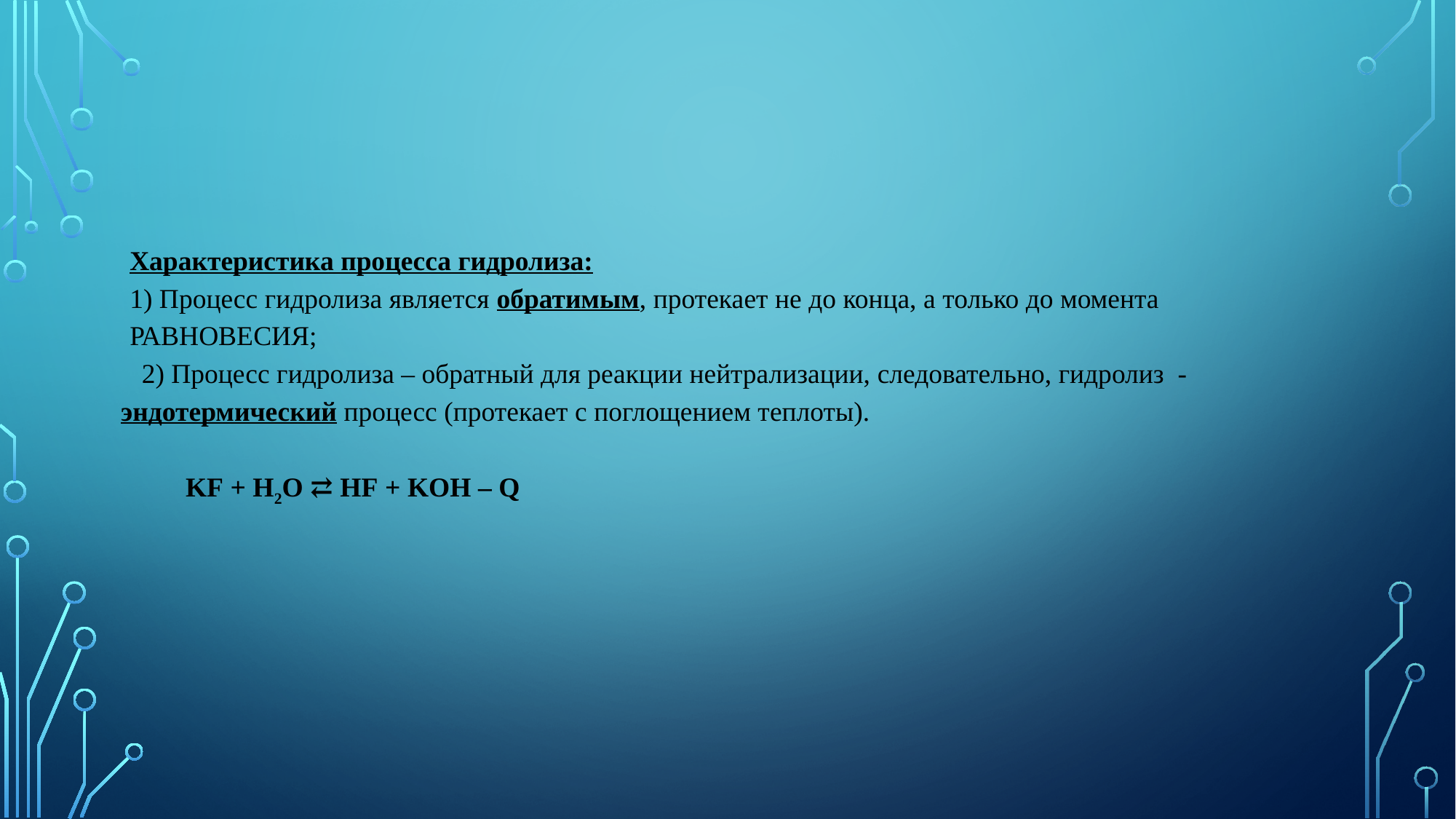

Характеристика процесса гидролиза:
1) Процесс гидролиза является обратимым, протекает не до конца, а только до момента РАВНОВЕСИЯ;
   2) Процесс гидролиза – обратный для реакции нейтрализации, следовательно, гидролиз  - эндотермический процесс (протекает с поглощением теплоты).

KF + H2O ⇄ HF + KOH – Q